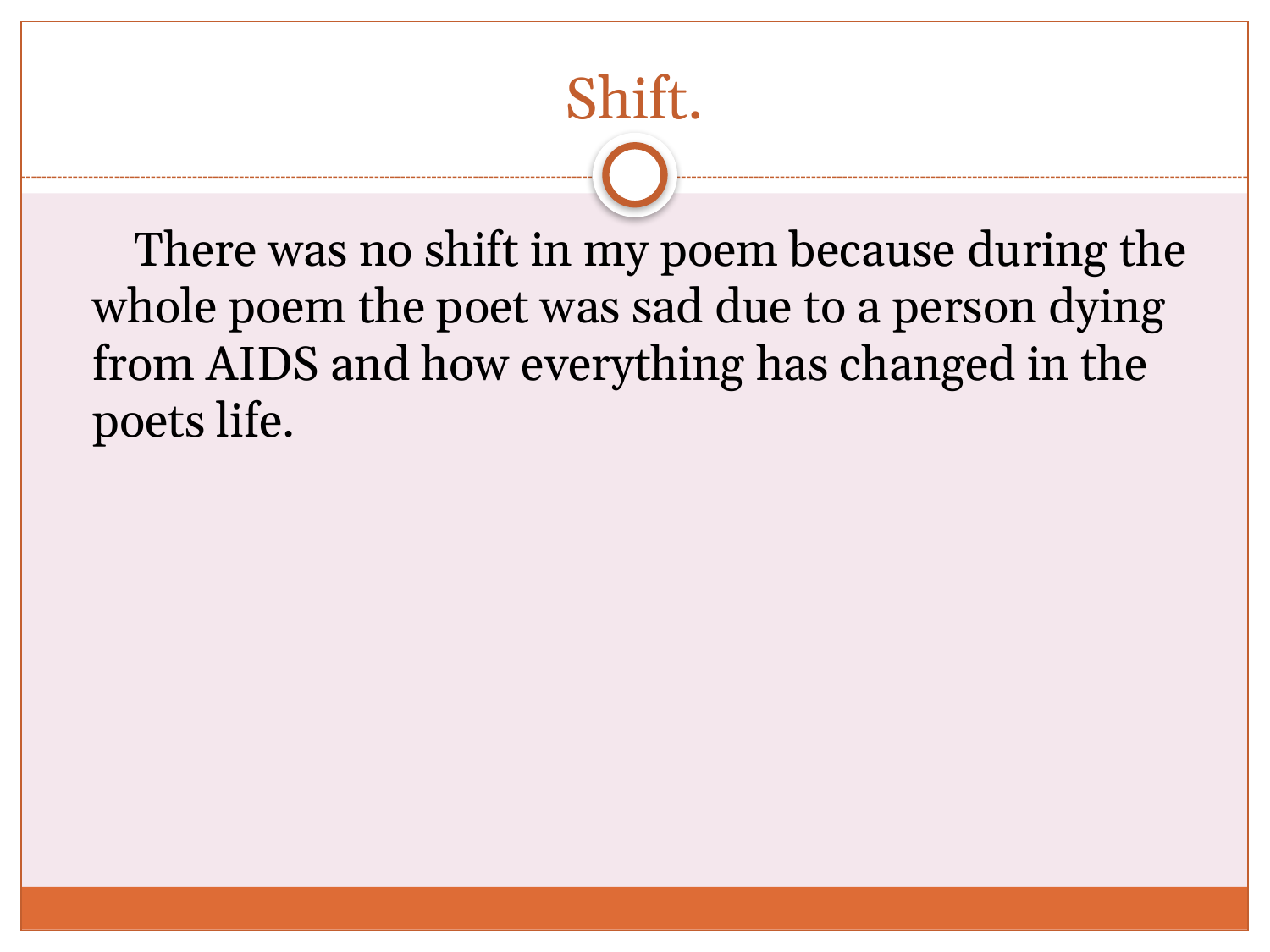

# Shift.
       There was no shift in my poem because during the whole poem the poet was sad due to a person dying from AIDS and how everything has changed in the poets life.